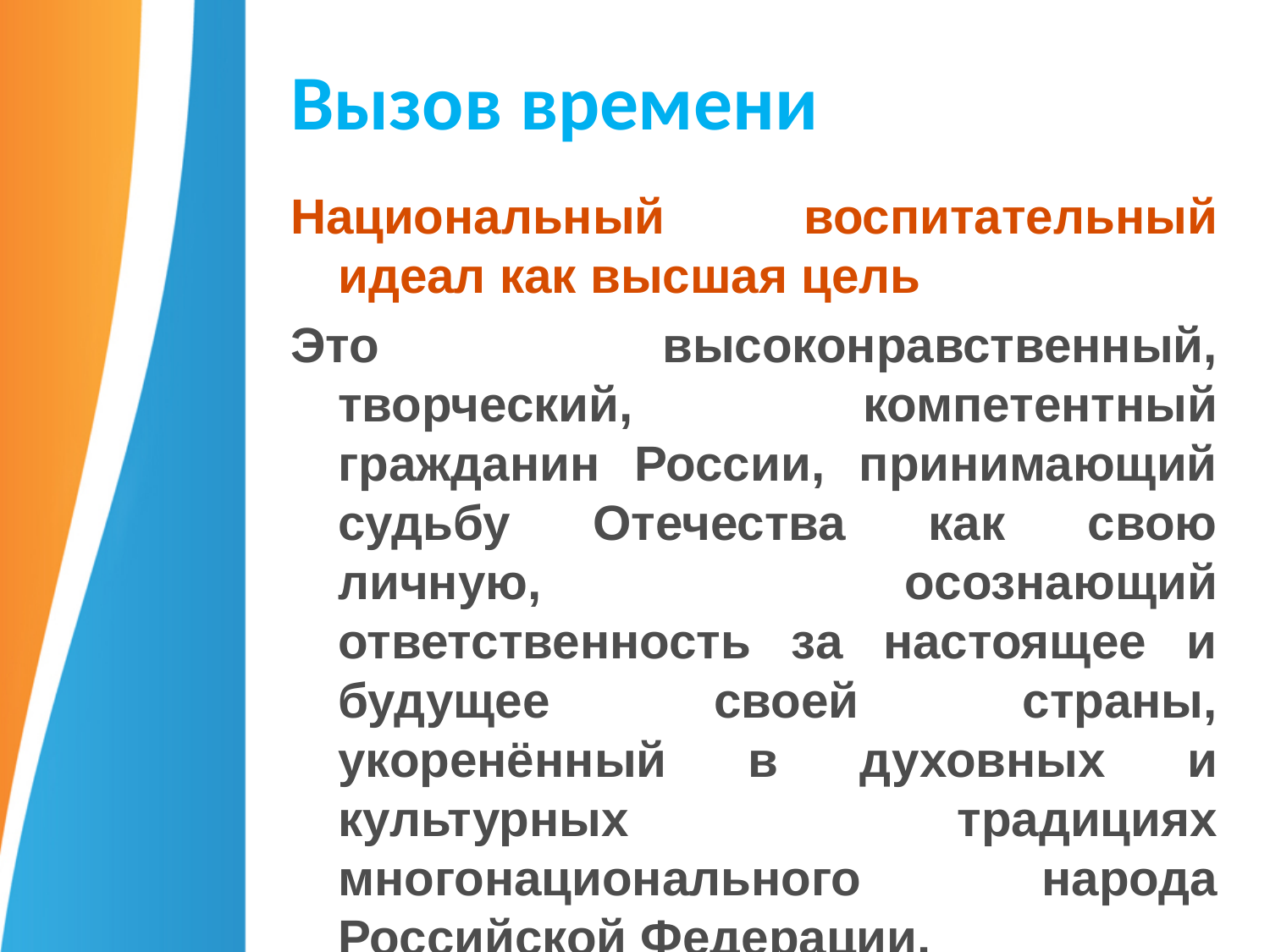

# Вызов времени
Национальный воспитательный идеал как высшая цель
Это высоконравственный, творческий, компетентный гражданин России, принимающий судьбу Отечества как свою личную, осознающий ответственность за настоящее и будущее своей страны, укоренённый в духовных и культурных традициях многонационального народа Российской Федерации.